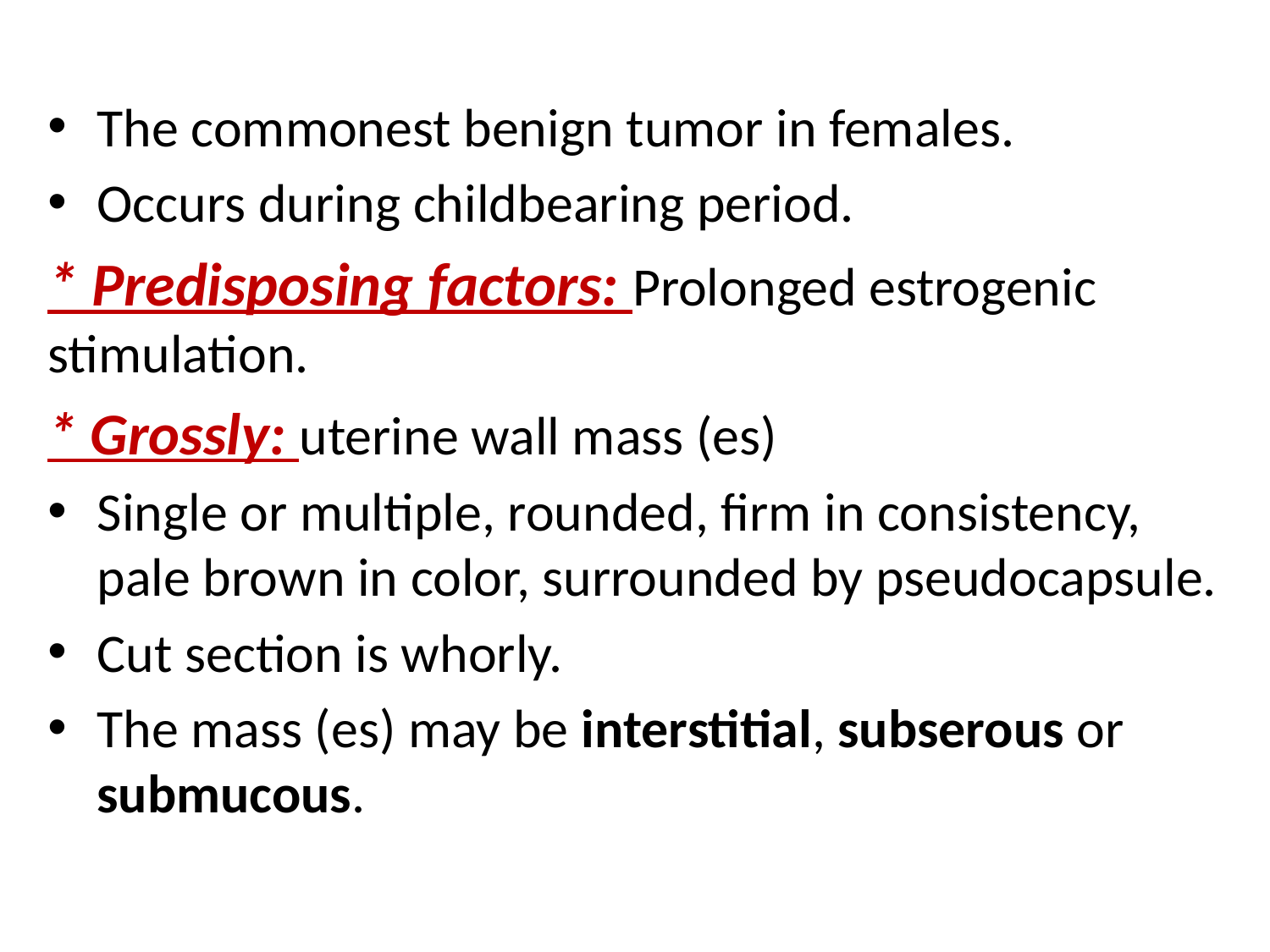

The commonest benign tumor in females.
Occurs during childbearing period.
* Predisposing factors: Prolonged estrogenic stimulation.
* Grossly: uterine wall mass (es)
Single or multiple, rounded, firm in consistency, pale brown in color, surrounded by pseudocapsule.
Cut section is whorly.
The mass (es) may be interstitial, subserous or submucous.